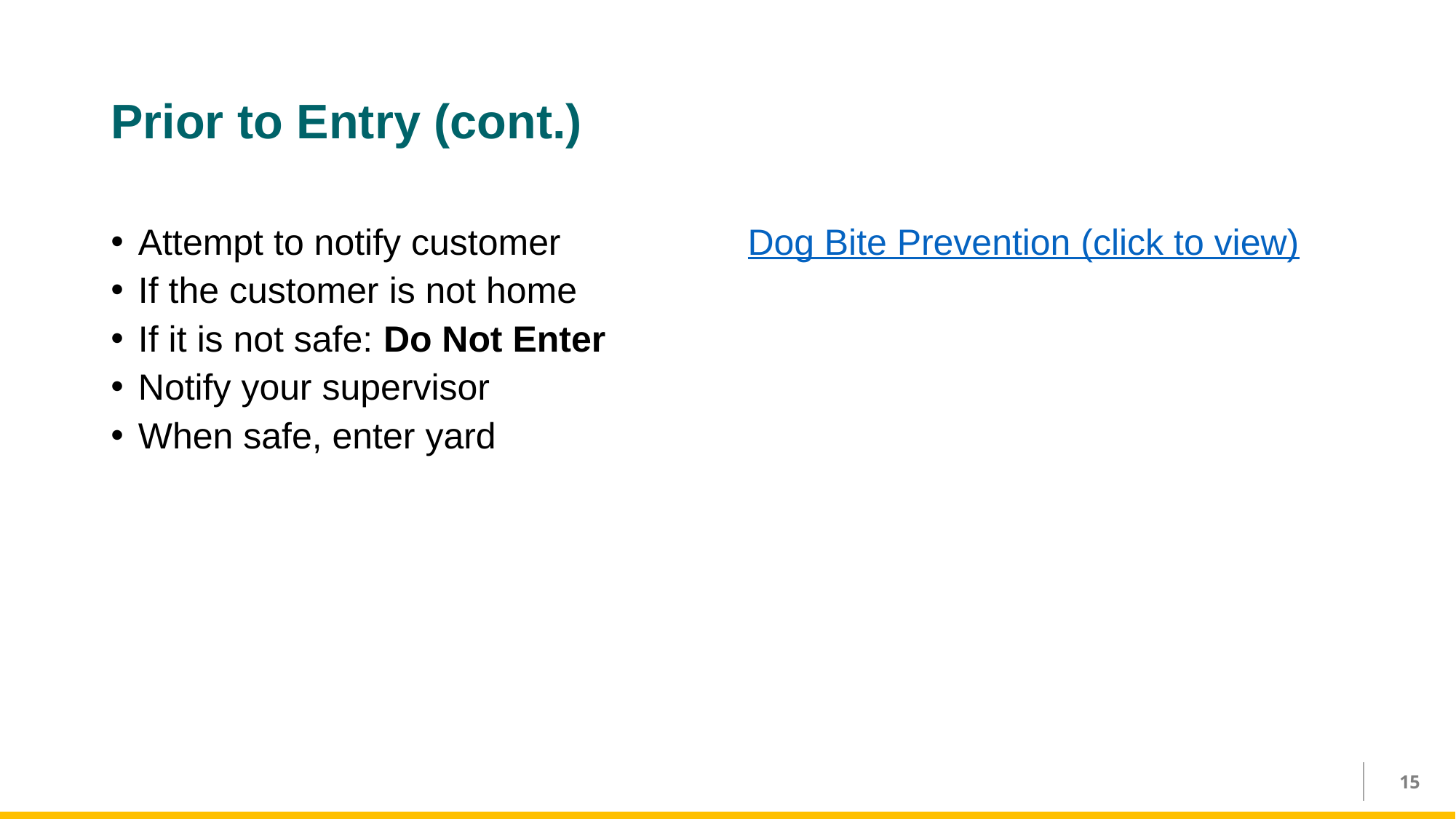

# Prior to Entry (cont.)
Attempt to notify customer
If the customer is not home
If it is not safe: Do Not Enter
Notify your supervisor
When safe, enter yard
Dog Bite Prevention (click to view)